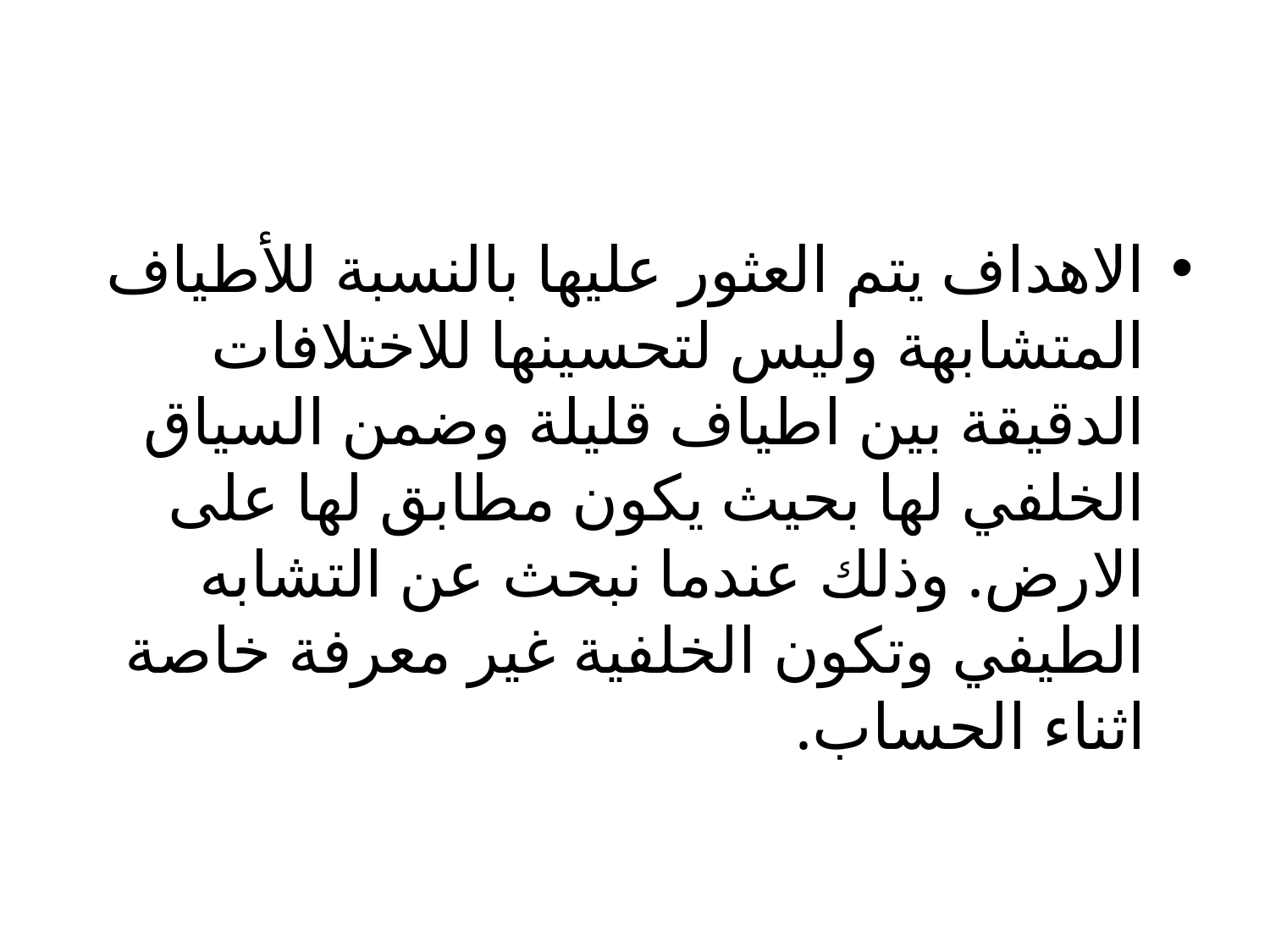

الاهداف يتم العثور عليها بالنسبة للأطياف المتشابهة وليس لتحسينها للاختلافات الدقيقة بين اطياف قليلة وضمن السياق الخلفي لها بحيث يكون مطابق لها على الارض. وذلك عندما نبحث عن التشابه الطيفي وتكون الخلفية غير معرفة خاصة اثناء الحساب.